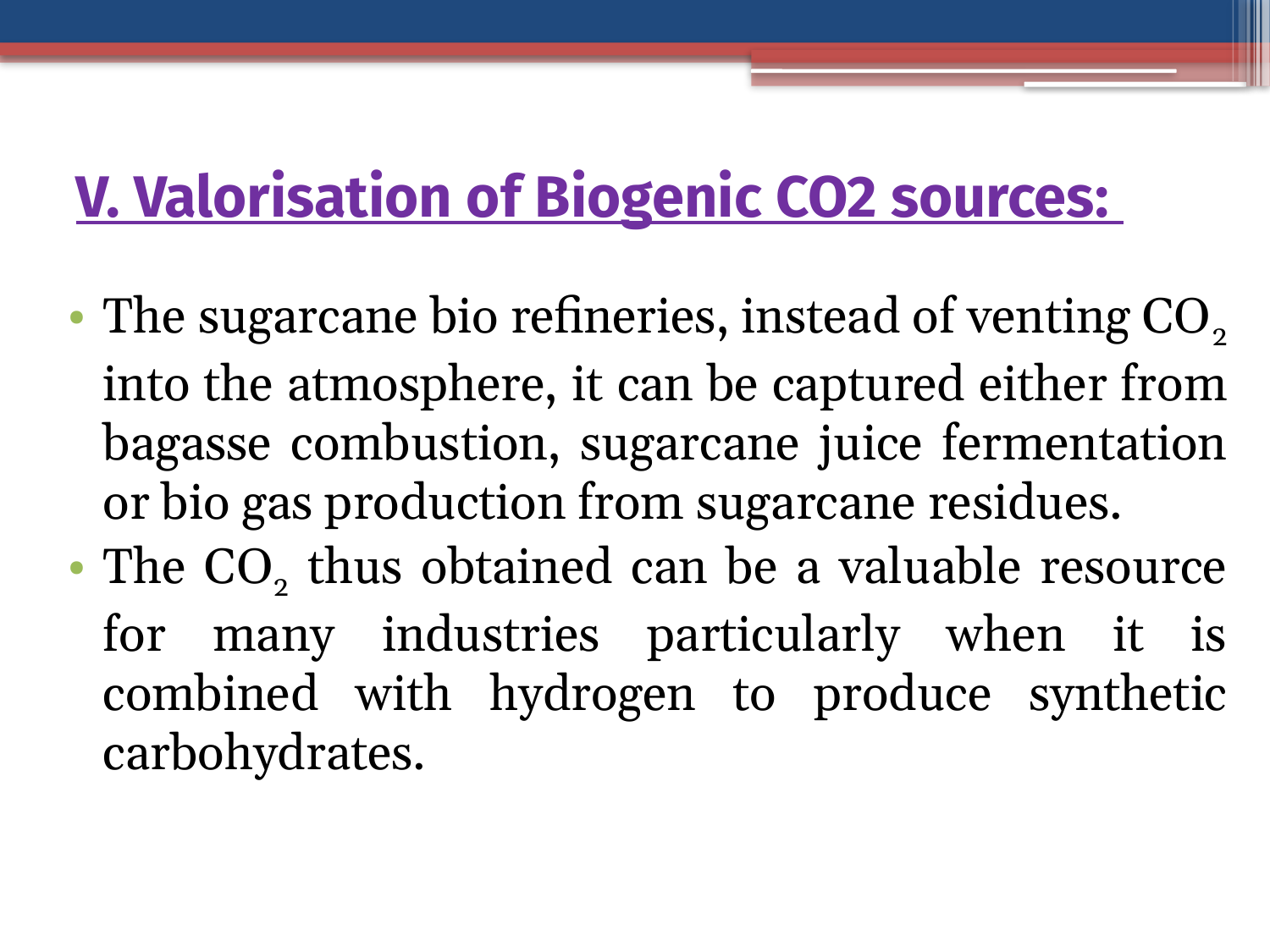

# V. Valorisation of Biogenic CO2 sources:
The sugarcane bio refineries, instead of venting CO2 into the atmosphere, it can be captured either from bagasse combustion, sugarcane juice fermentation or bio gas production from sugarcane residues.
The CO2 thus obtained can be a valuable resource for many industries particularly when it is combined with hydrogen to produce synthetic carbohydrates.